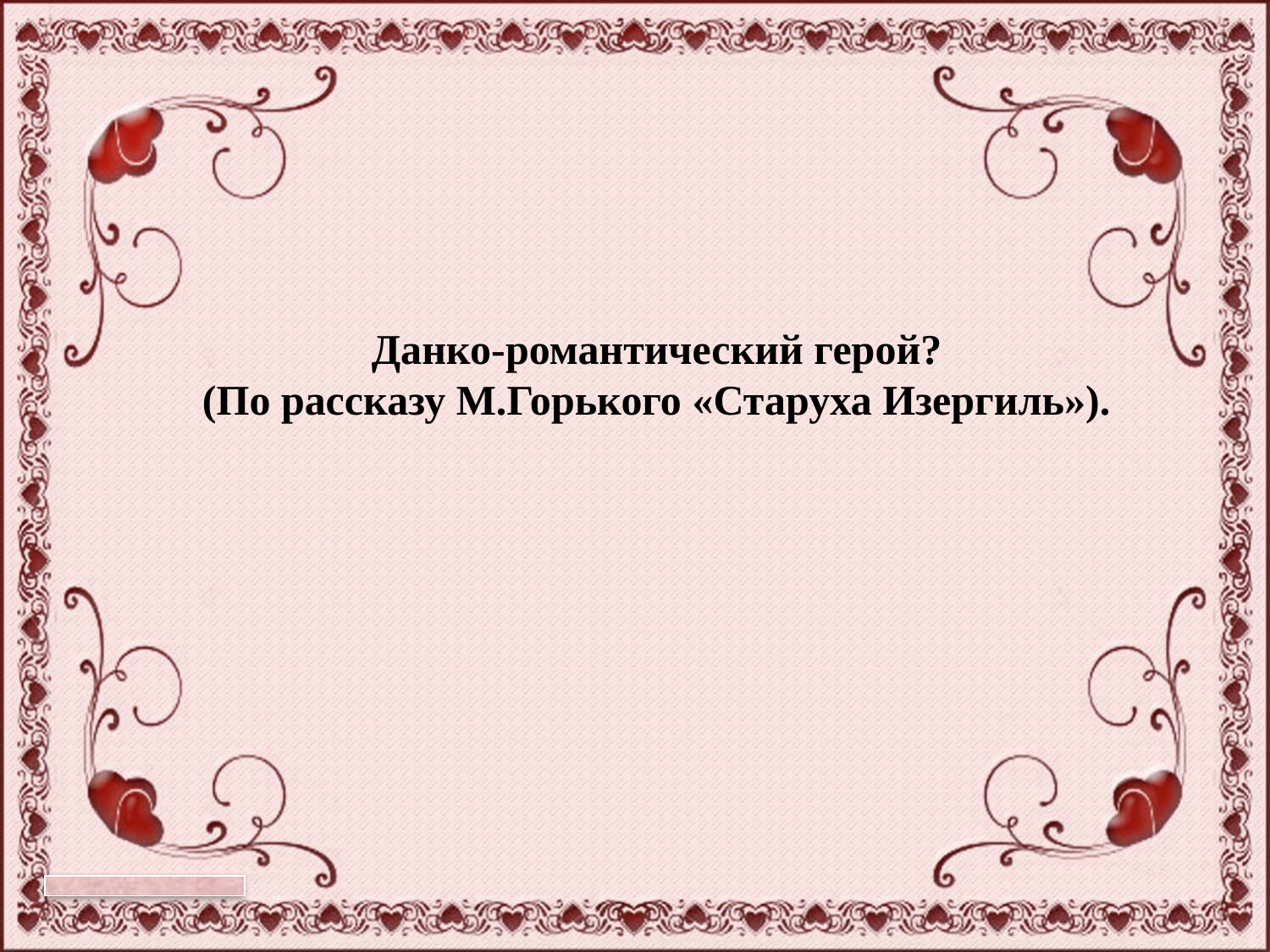

Данко-романтический герой?
(По рассказу М.Горького «Старуха Изергиль»).